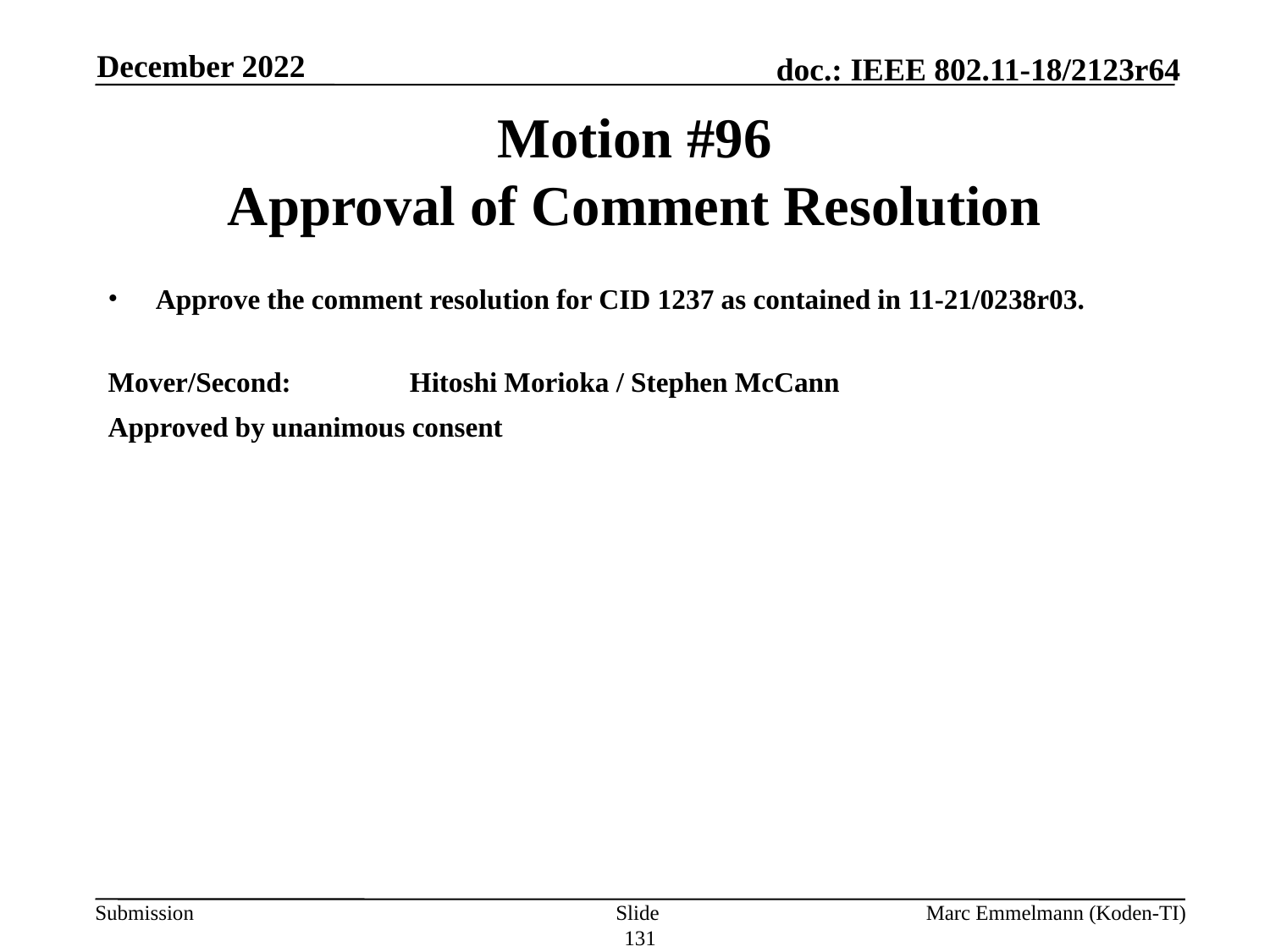

December 2022
# Motion #96 Approval of Comment Resolution
Approve the comment resolution for CID 1237 as contained in 11-21/0238r03.

Mover/Second:	Hitoshi Morioka / Stephen McCann
Approved by unanimous consent
Slide 131
Marc Emmelmann (Koden-TI)